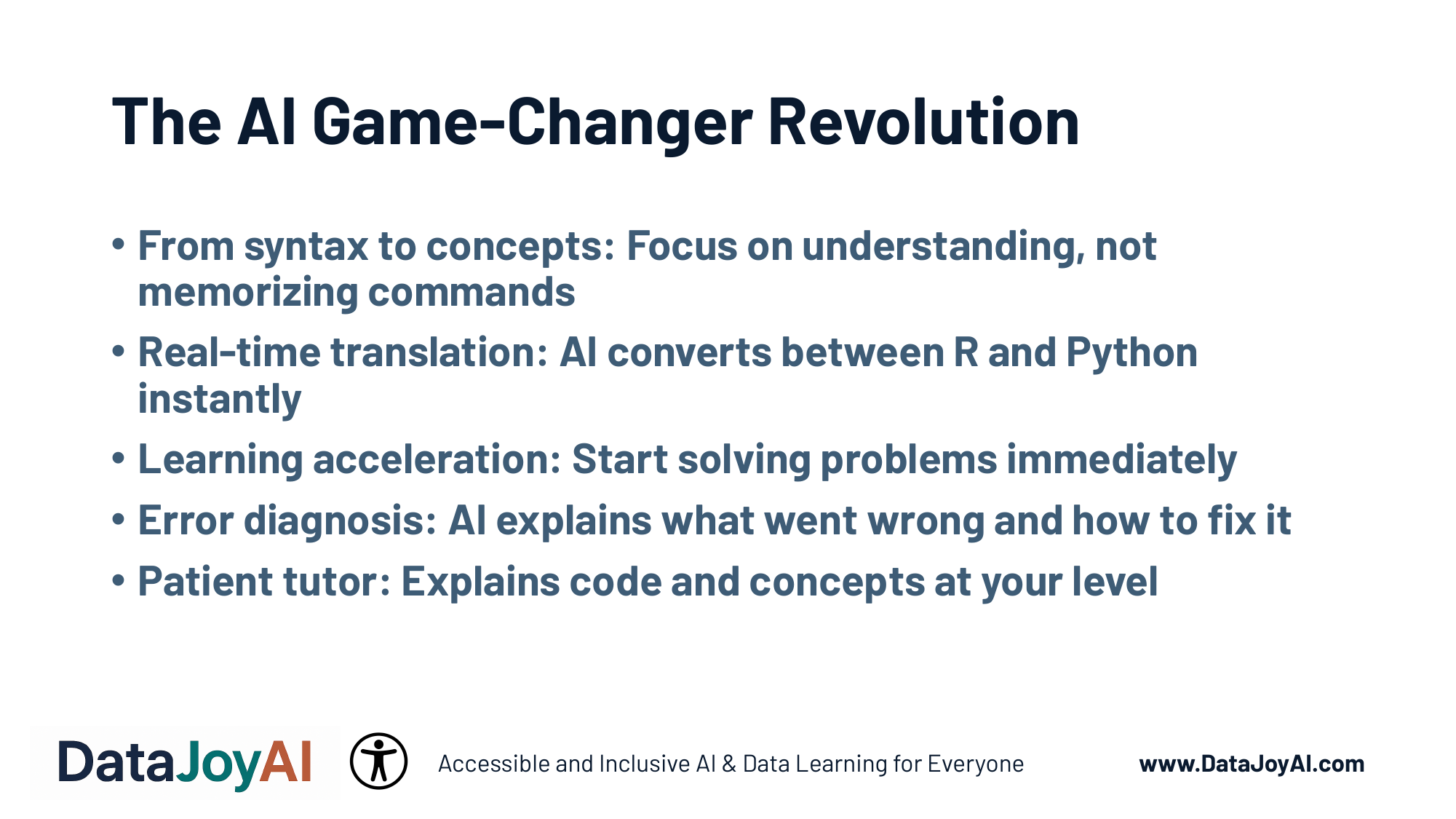

# The AI Game-Changer Revolution
From syntax to concepts: Focus on understanding, not memorizing commands
Real-time translation: AI converts between R and Python instantly
Learning acceleration: Start solving problems immediately
Error diagnosis: AI explains what went wrong and how to fix it
Patient tutor: Explains code and concepts at your level